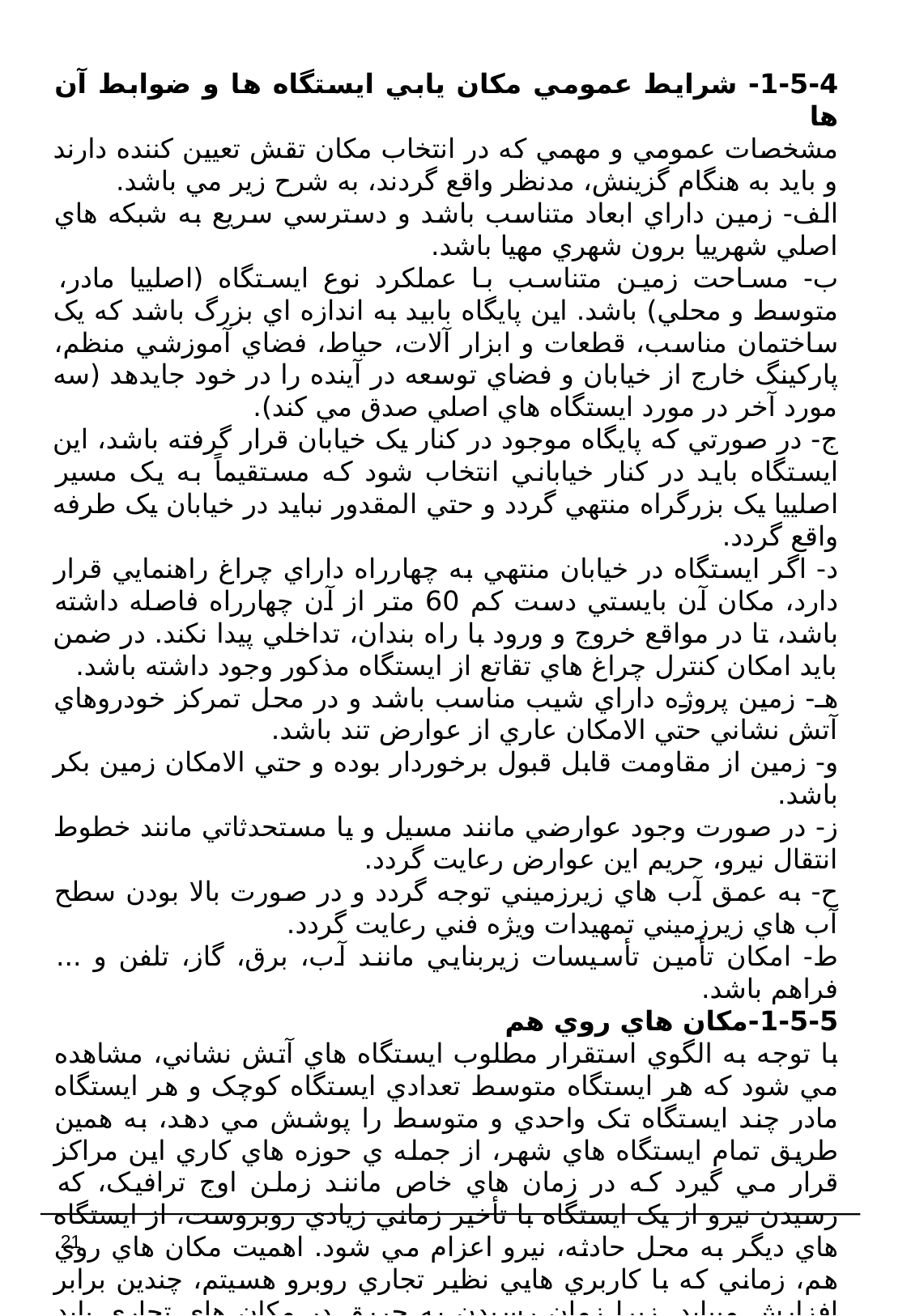

1-5-4- شرايط عمومي مکان يابي ايستگاه ها و ضوابط آن ها
مشخصات عمومي و مهمي که در انتخاب مکان تقش تعيين کننده دارند و بايد به هنگام گزينش، مدنظر واقع گردند، به شرح زير مي باشد.
الف- زمين داراي ابعاد متناسب باشد و دسترسي سريع به شبکه هاي اصلي شهرييا برون شهري مهيا باشد.
ب- مساحت زمين متناسب با عملکرد نوع ايستگاه (اصلييا مادر، متوسط و محلي) باشد. اين پايگاه بابيد به اندازه اي بزرگ باشد که يک ساختمان مناسب، قطعات و ابزار آلات، حياط، فضاي آموزشي منظم، پارکينگ خارج از خيابان و فضاي توسعه در آينده را در خود جايدهد (سه مورد آخر در مورد ايستگاه هاي اصلي صدق مي کند).
ج- در صورتي که پايگاه موجود در کنار يک خيابان قرار گرفته باشد، اين ايستگاه بايد در کنار خياباني انتخاب شود که مستقيماً به يک مسير اصلييا يک بزرگراه منتهي گردد و حتي المقدور نبايد در خيابان يک طرفه واقع گردد.
د- اگر ايستگاه در خيابان منتهي به چهارراه داراي چراغ راهنمايي قرار دارد، مکان آن بايستي دست کم 60 متر از آن چهارراه فاصله داشته باشد، تا در مواقع خروج و ورود با راه بندان، تداخلي پيدا نکند. در ضمن بايد امکان کنترل چراغ هاي تقاتع از ايستگاه مذکور وجود داشته باشد.
هـ- زمين پروژه داراي شيب مناسب باشد و در محل تمرکز خودروهاي آتش نشاني حتي الامکان عاري از عوارض تند باشد.
و- زمين از مقاومت قابل قبول برخوردار بوده و حتي الامکان زمين بکر باشد.
ز- در صورت وجود عوارضي مانند مسيل و يا مستحدثاتي مانند خطوط انتقال نيرو، حريم اين عوارض رعايت گردد.
ح- به عمق آب هاي زيرزميني توجه گردد و در صورت بالا بودن سطح آب هاي زيرزميني تمهيدات ويژه فني رعايت گردد.
ط- امکان تأمين تأسيسات زيربنايي مانند آب، برق، گاز، تلفن و ... فراهم باشد.
1-5-5-مکان هاي روي هم
با توجه به الگوي استقرار مطلوب ايستگاه هاي آتش نشاني، مشاهده مي شود که هر ايستگاه متوسط تعدادي ايستگاه کوچک و هر ايستگاه مادر چند ايستگاه تک واحدي و متوسط را پوشش مي دهد، به همين طريق تمام ايستگاه هاي شهر، از جمله ي حوزه هاي کاري اين مراکز قرار مي گيرد که در زمان هاي خاص مانند زملن اوج ترافيک، که رسيدن نيرو از يک ايستگاه با تأخير زماني زيادي روبروست، از ايستگاه هاي ديگر به محل حادثه، نيرو اعزام مي شود. اهميت مکان هاي روي هم، زماني که با کاربري هايي نظير تجاري روبرو هسيتم، چندين برابر افزايش مييابد. زيرا زمان رسيدن به حريق در مکان هاي تجاري بايد کمتر از دو دقيقه باشد. به همين دليل لازم است که يک محدوده ي تجاري توسط دو يا چند ايستگاه پوشش داده شود تا زمان بروز حادثه بتوان در کمترين زمان ممکن به محل حريق يا حادثه رسيد.

21